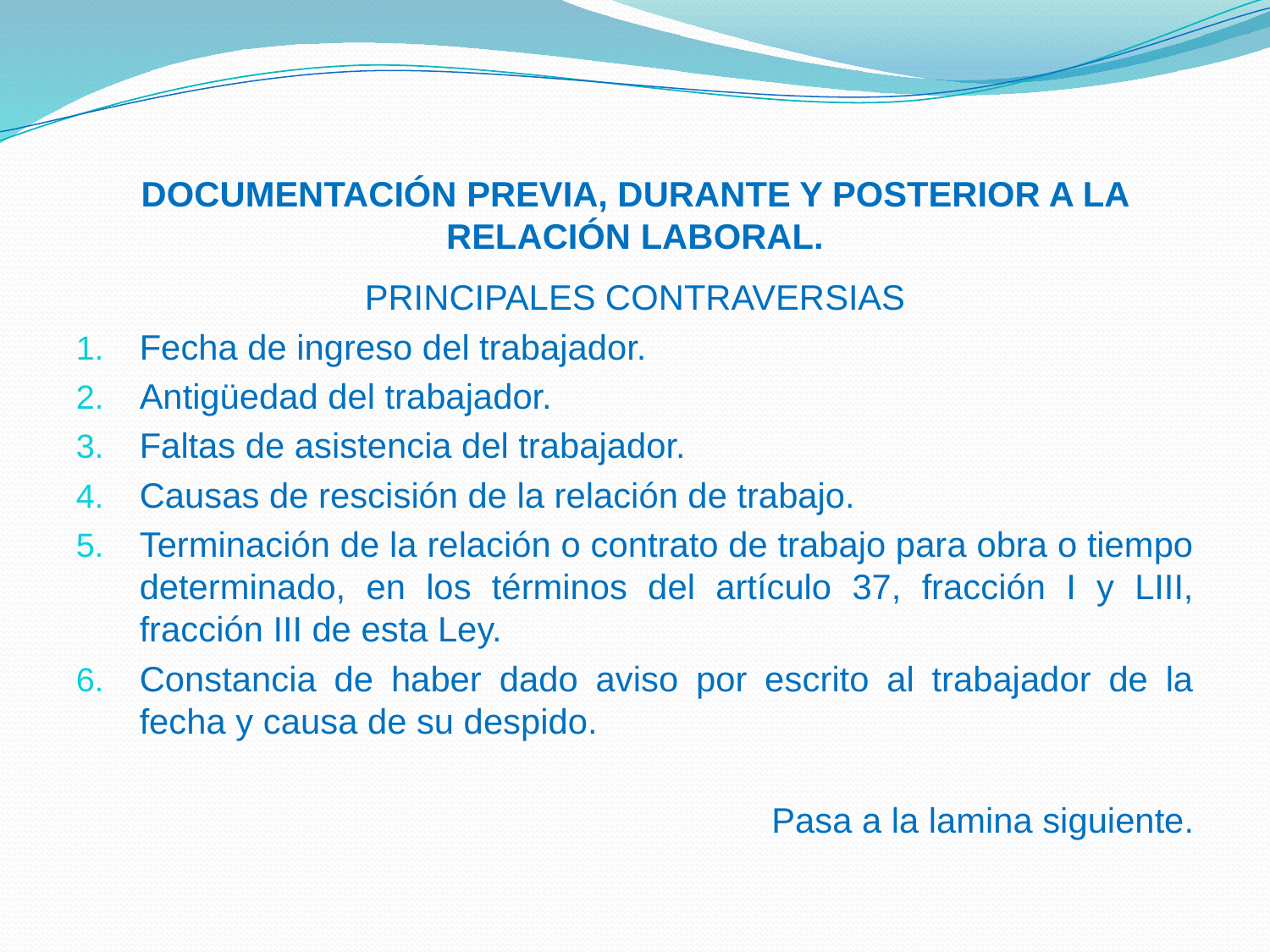

# DOCUMENTACIÓN PREVIA, DURANTE Y POSTERIOR A LA RELACIÓN LABORAL.
PRINCIPALES CONTRAVERSIAS
Fecha de ingreso del trabajador.
Antigüedad del trabajador.
Faltas de asistencia del trabajador.
Causas de rescisión de la relación de trabajo.
Terminación de la relación o contrato de trabajo para obra o tiempo determinado, en los términos del artículo 37, fracción I y LIII, fracción III de esta Ley.
Constancia de haber dado aviso por escrito al trabajador de la fecha y causa de su despido.

Pasa a la lamina siguiente.